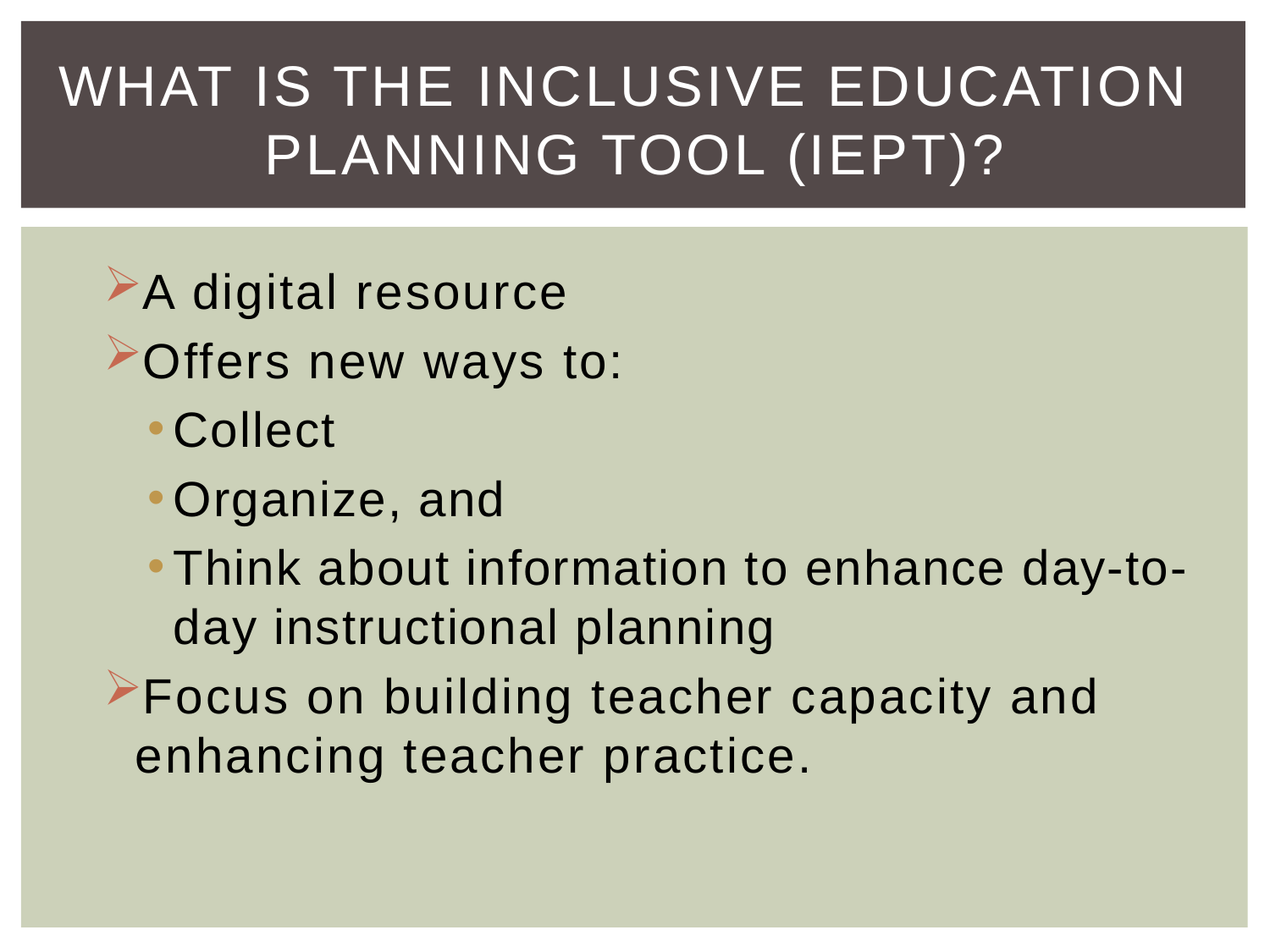

# What is the Inclusive Education Planning Tool (IEPT)?
A digital resource
Offers new ways to:
Collect
Organize, and
Think about information to enhance day-to-day instructional planning
Focus on building teacher capacity and enhancing teacher practice.